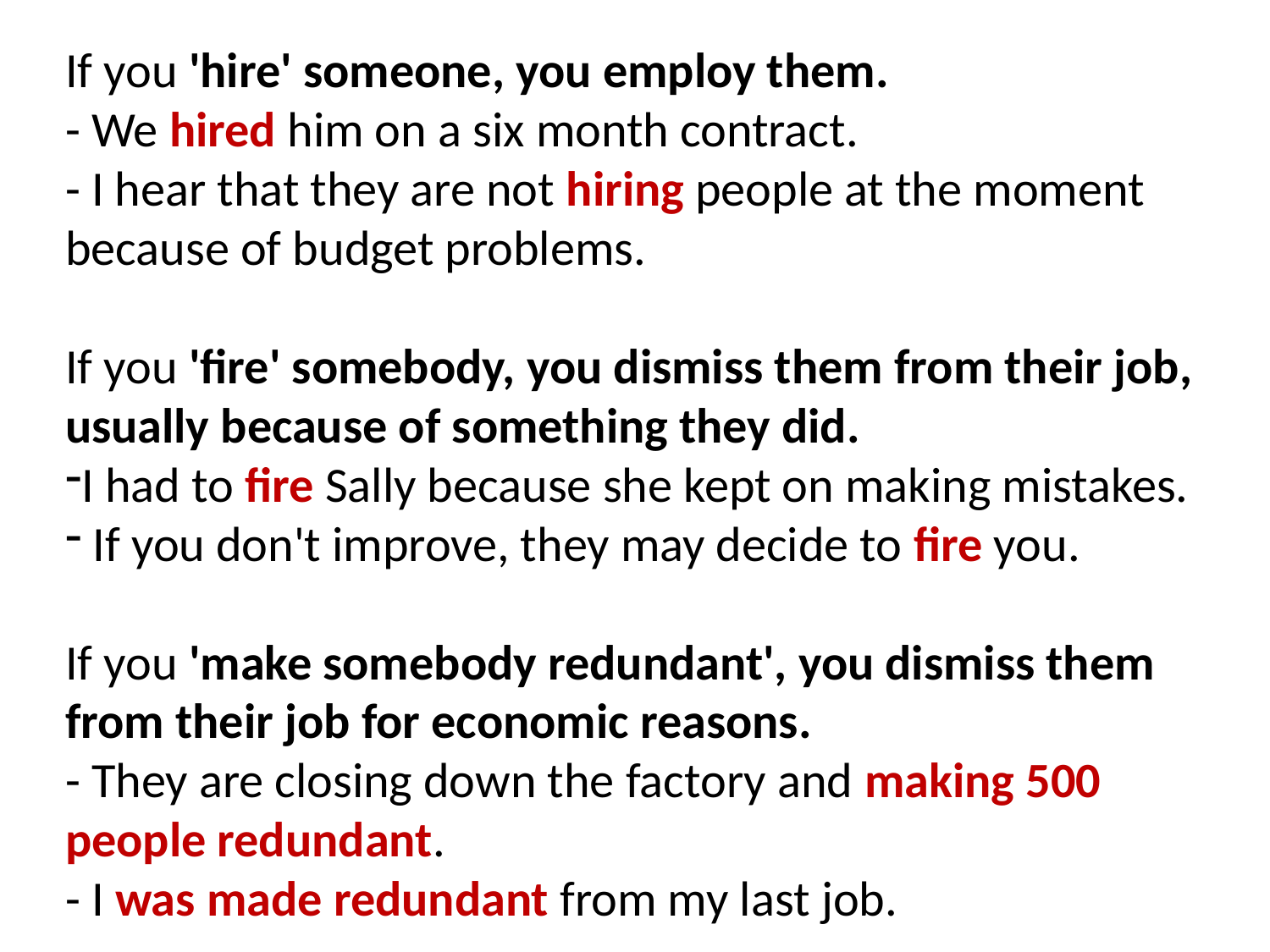

If you 'hire' someone, you employ them.
- We hired him on a six month contract.
- I hear that they are not hiring people at the moment because of budget problems.

If you 'fire' somebody, you dismiss them from their job, usually because of something they did.
I had to fire Sally because she kept on making mistakes.
 If you don't improve, they may decide to fire you.

If you 'make somebody redundant', you dismiss them from their job for economic reasons.
- They are closing down the factory and making 500 people redundant.
- I was made redundant from my last job.

If you 'recruit' people, you persuade them to work for you.
- We need to recruit more young engineers.
It's difficult to recruit people because our pay is so low.

If you 'headhunt' someone for a job, you approach them because you think they are well-qualified for the job and offer them the job.
- We need to look at the people doing similar jobs in other companies and headhunt the best one.
- He was headhunted at great expense but the job didn't work out and he left.